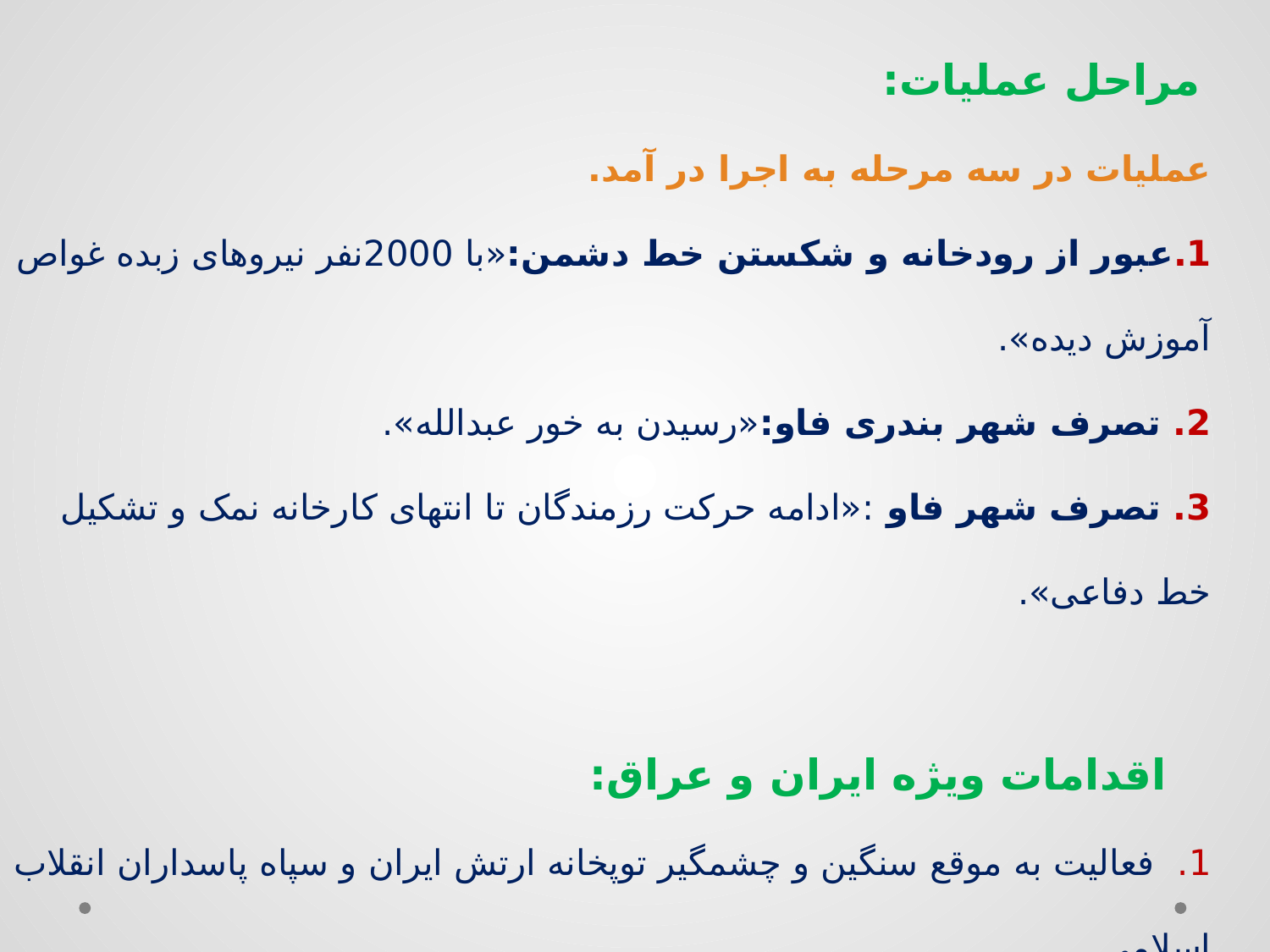

مراحل عملیات:
عملیات در سه مرحله به اجرا در آمد.
1.عبور از رودخانه و شکستن خط دشمن:«با 2000نفر نیروهای زبده غواص آموزش دیده».
2. تصرف شهر بندری فاو:«رسیدن به خور عبدالله».
3. تصرف شهر فاو :«ادامه حرکت رزمندگان تا انتهای کارخانه نمک و تشکیل خط دفاعی».
   اقدامات ویژه ایران و عراق:
1.  فعالیت به موقع سنگین و چشمگیر توپخانه ارتش ایران و سپاه پاسداران انقلاب اسلامی.
2. پاتک های سنگین و پروازهای هوایی سنگین ارتش عراق«بطور متوسط روزانه 355 پرواز».
3. احداث پل بر اروند«بااستفاده از 3400لوله نفتی 56اینچی»بطول،ارض وعمق12،600و8متر»